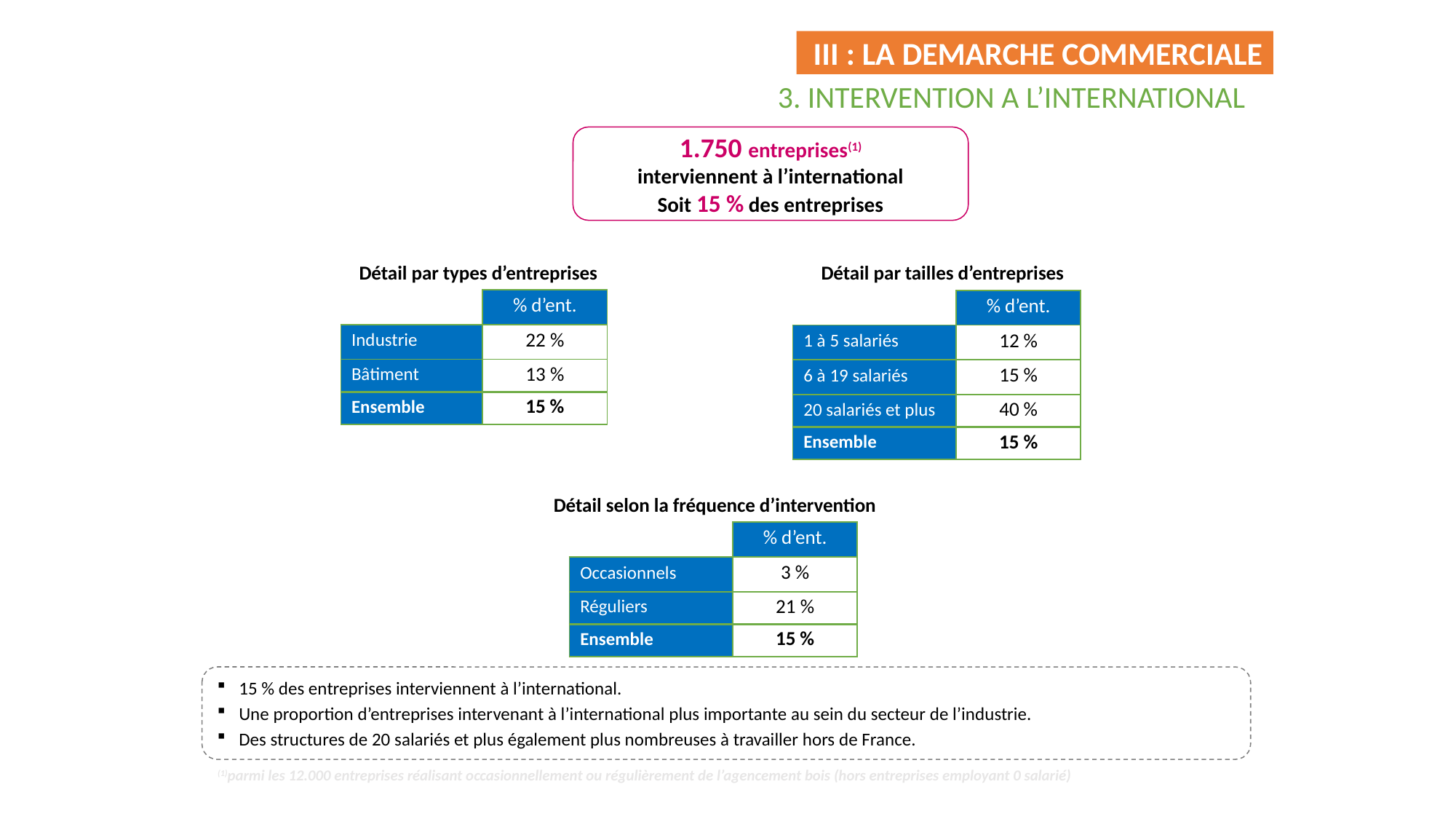

III : LA DEMARCHE COMMERCIALE
3. INTERVENTION A L’INTERNATIONAL
1.750 entreprises(1)
interviennent à l’international
Soit 15 % des entreprises
Détail par types d’entreprises
Détail par tailles d’entreprises
|  | % d’ent. |
| --- | --- |
| Industrie | 22 % |
| Bâtiment | 13 % |
| Ensemble | 15 % |
|  | % d’ent. |
| --- | --- |
| 1 à 5 salariés | 12 % |
| 6 à 19 salariés | 15 % |
| 20 salariés et plus | 40 % |
| Ensemble | 15 % |
Détail selon la fréquence d’intervention
|  | % d’ent. |
| --- | --- |
| Occasionnels | 3 % |
| Réguliers | 21 % |
| Ensemble | 15 % |
15 % des entreprises interviennent à l’international.
Une proportion d’entreprises intervenant à l’international plus importante au sein du secteur de l’industrie.
Des structures de 20 salariés et plus également plus nombreuses à travailler hors de France.
21/60
 (1)parmi les 12.000 entreprises réalisant occasionnellement ou régulièrement de l’agencement bois (hors entreprises employant 0 salarié)